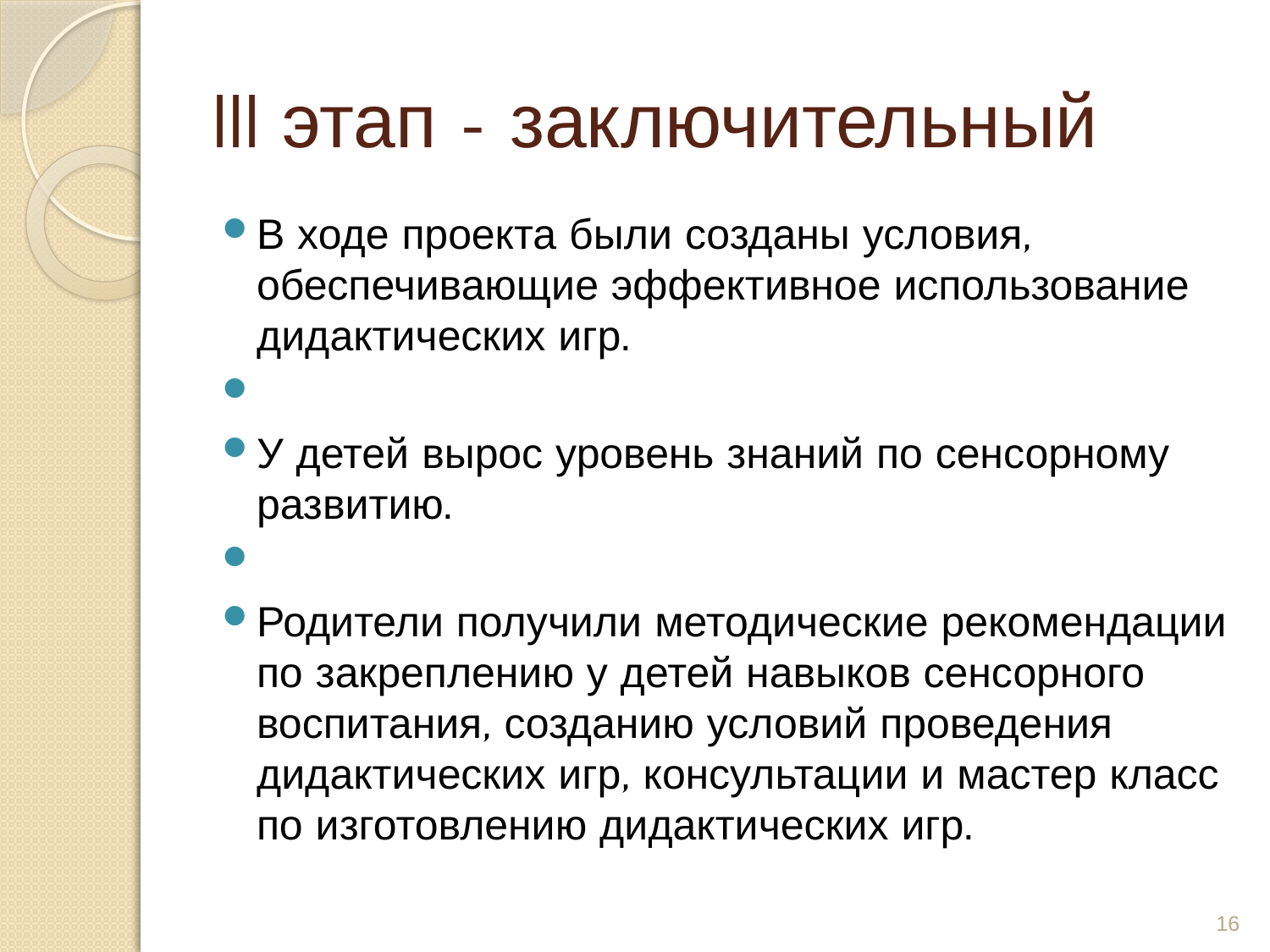

# III этап - заключительный
В ходе проекта были созданы условия, обеспечивающие эффективное использование дидактических игр.

У детей вырос уровень знаний по сенсорному развитию.

Родители получили методические рекомендации по закреплению у детей навыков сенсорного воспитания, созданию условий проведения дидактических игр, консультации и мастер класс по изготовлению дидактических игр.

16